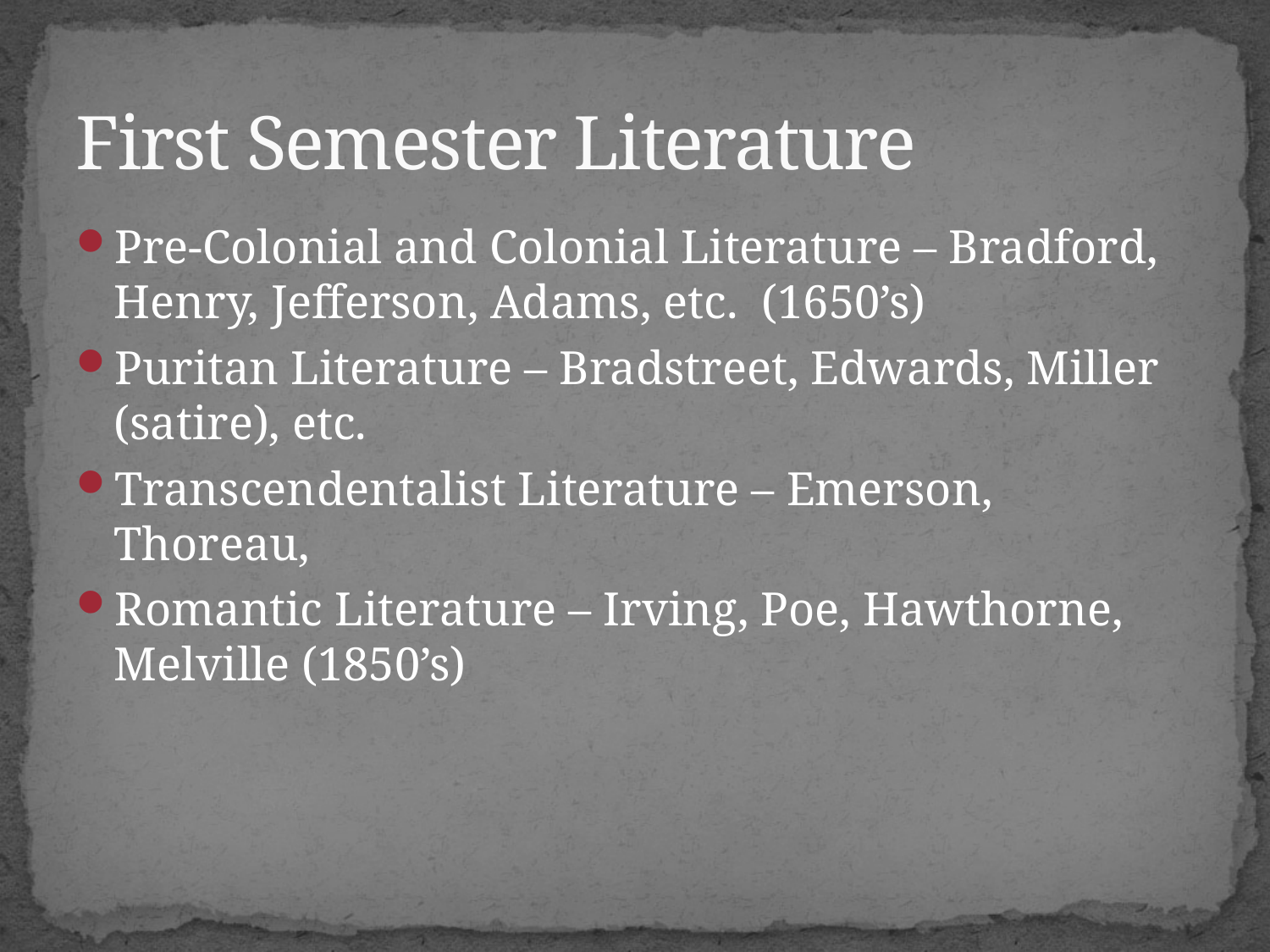

# First Semester Literature
Pre-Colonial and Colonial Literature – Bradford, Henry, Jefferson, Adams, etc.  (1650’s)
Puritan Literature – Bradstreet, Edwards, Miller (satire), etc.
Transcendentalist Literature – Emerson, Thoreau,
Romantic Literature – Irving, Poe, Hawthorne, Melville (1850’s)